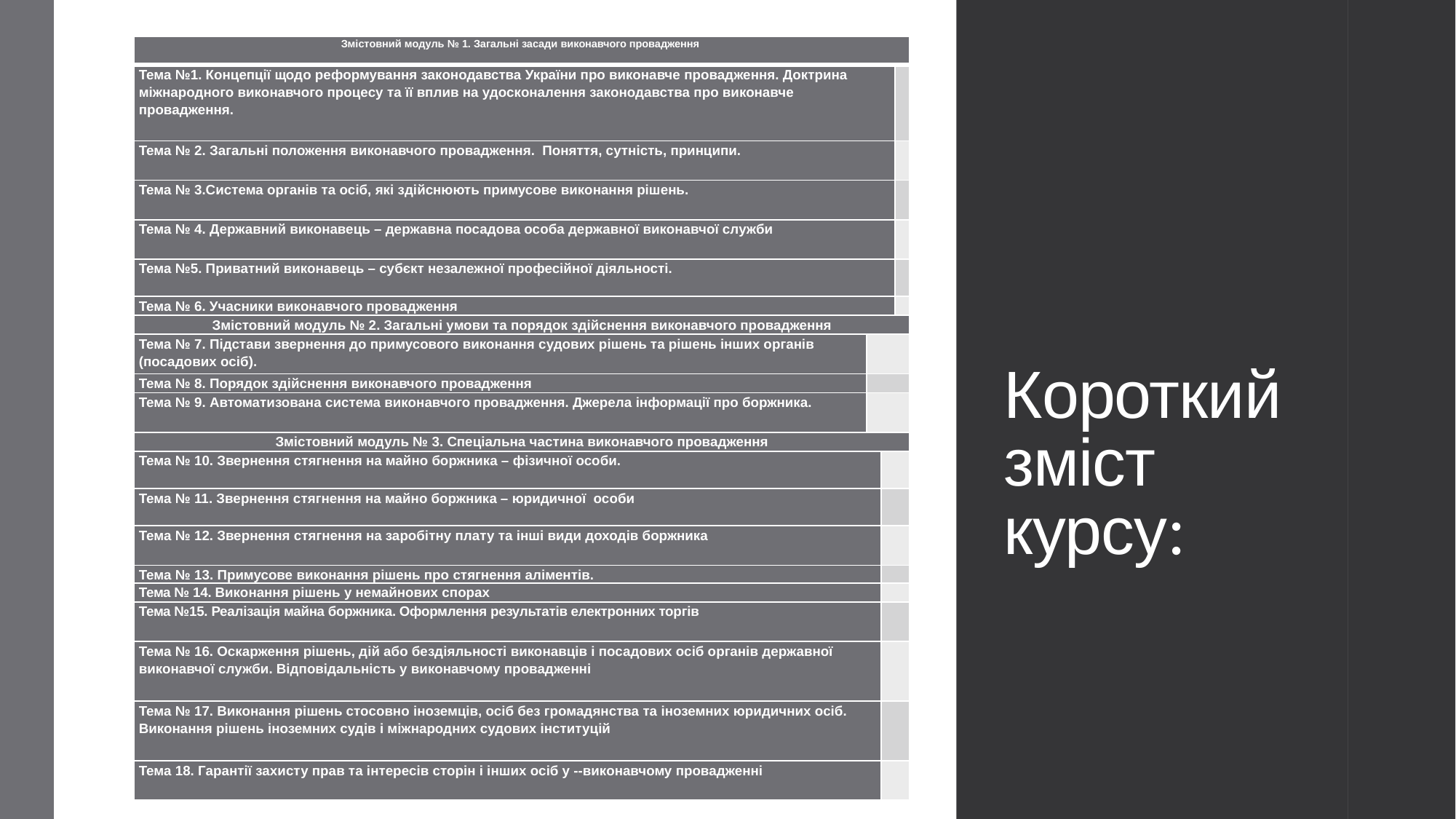

| Змістовний модуль № 1. Загальні засади виконавчого провадження |  |  |  |
| --- | --- | --- | --- |
| Тема №1. Концепції щодо реформування законодавства України про виконавче провадження. Доктрина міжнародного виконавчого процесу та її вплив на удосконалення законодавства про виконавче провадження. |  |  |  |
| Тема № 2. Загальні положення виконавчого провадження. Поняття, сутність, принципи. |  |  |  |
| Тема № 3.Система органів та осіб, які здійснюють примусове виконання рішень. |  |  |  |
| Тема № 4. Державний виконавець – державна посадова особа державної виконавчої служби |  |  |  |
| Тема №5. Приватний виконавець – субєкт незалежної професійної діяльності. |  |  |  |
| Тема № 6. Учасники виконавчого провадження |  |  |  |
| Змістовний модуль № 2. Загальні умови та порядок здійснення виконавчого провадження |  |  |  |
| Тема № 7. Підстави звернення до примусового виконання судових рішень та рішень інших органів (посадових осіб). |  |  |  |
| Тема № 8. Порядок здійснення виконавчого провадження |  |  |  |
| Тема № 9. Автоматизована система виконавчого провадження. Джерела інформації про боржника. |  |  |  |
| Змістовний модуль № 3. Спеціальна частина виконавчого провадження |  |  |  |
| Тема № 10. Звернення стягнення на майно боржника – фізичної особи. |  |  |  |
| Тема № 11. Звернення стягнення на майно боржника – юридичної особи |  |  |  |
| Тема № 12. Звернення стягнення на заробітну плату та інші види доходів боржника |  |  |  |
| Тема № 13. Примусове виконання рішень про стягнення аліментів. |  |  |  |
| Тема № 14. Виконання рішень у немайнових спорах |  |  |  |
| Тема №15. Реалізація майна боржника. Оформлення результатів електронних торгів |  |  |  |
| Тема № 16. Оскарження рішень, дій або бездіяльності виконавців і посадових осіб органів державної виконавчої служби. Відповідальність у виконавчому провадженні |  |  |  |
| Тема № 17. Виконання рішень стосовно іноземців, осіб без громадянства та іноземних юридичних осіб. Виконання рішень іноземних судів i міжнародних судових інституцій |  |  |  |
| Тема 18. Гарантії захисту прав та інтересів сторін і інших осіб у --виконавчому провадженні |  |  |  |
# Короткий зміст курсу: